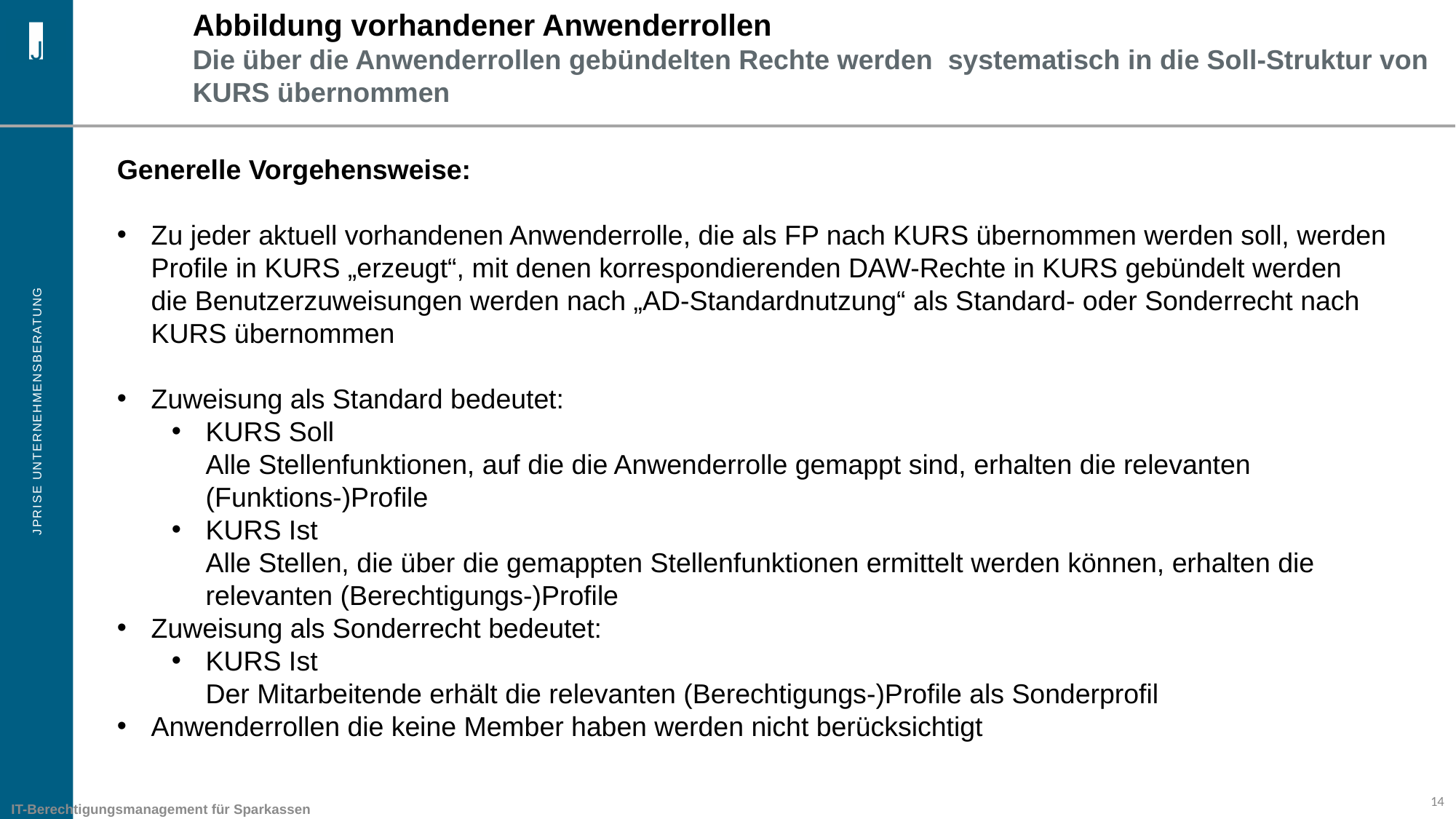

Abbildung vorhandener Anwenderrollen
Die über die Anwenderrollen gebündelten Rechte werden  systematisch in die Soll-Struktur von KURS übernommen

Generelle Vorgehensweise:

Zu jeder aktuell vorhandenen Anwenderrolle, die als FP nach KURS übernommen werden soll, werden Profile in KURS „erzeugt“, mit denen korrespondierenden DAW-Rechte in KURS gebündelt werden
die Benutzerzuweisungen werden nach „AD-Standardnutzung“ als Standard- oder Sonderrecht nach KURS übernommen

Zuweisung als Standard bedeutet:
KURS Soll
Alle Stellenfunktionen, auf die die Anwenderrolle gemappt sind, erhalten die relevanten (Funktions-)Profile
KURS Ist
Alle Stellen, die über die gemappten Stellenfunktionen ermittelt werden können, erhalten die relevanten (Berechtigungs-)Profile
Zuweisung als Sonderrecht bedeutet:
KURS Ist
Der Mitarbeitende erhält die relevanten (Berechtigungs-)Profile als Sonderprofil
Anwenderrollen die keine Member haben werden nicht berücksichtigt